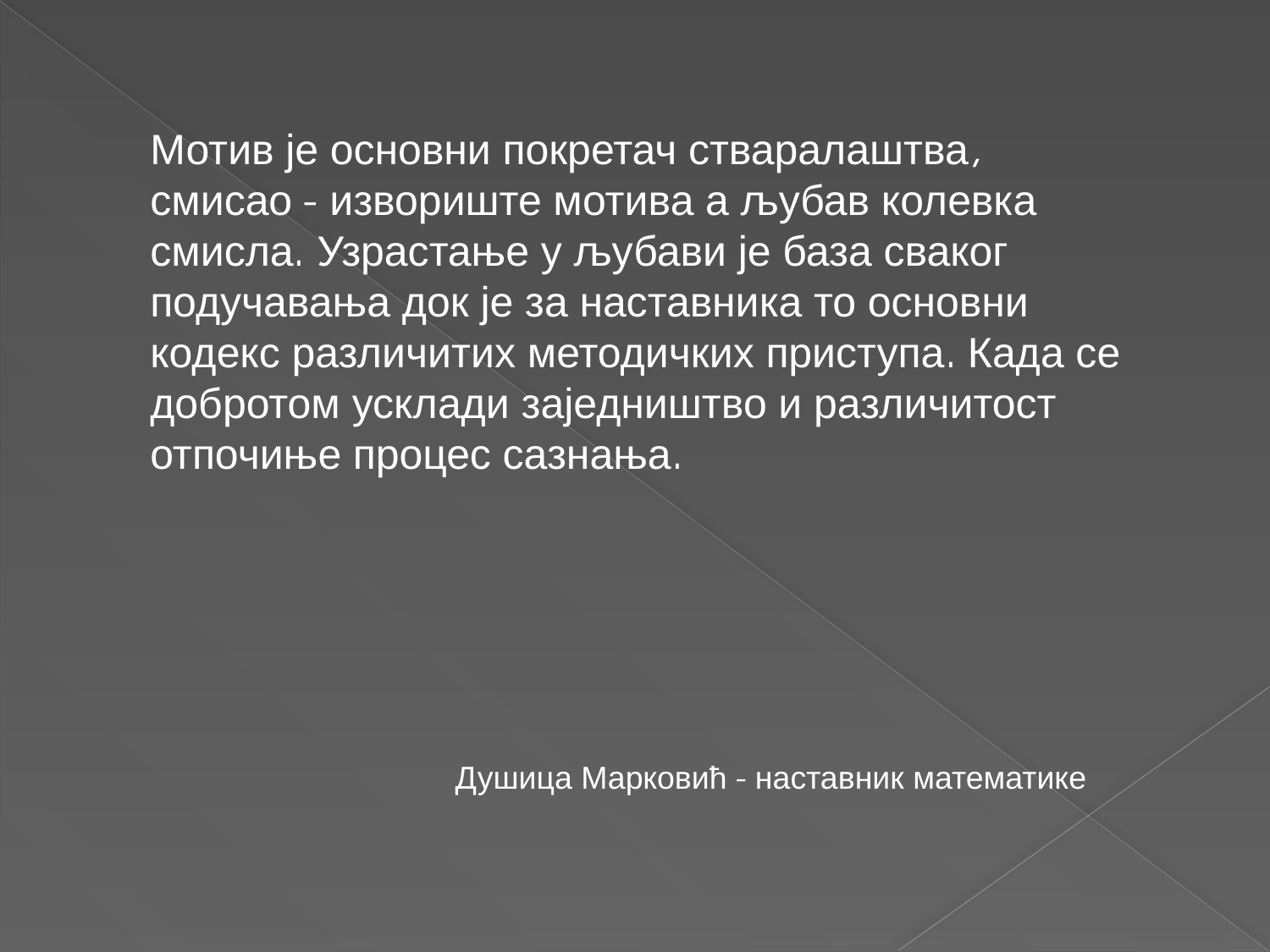

Мотив је основни покретач стваралаштва, смисао - извориште мотива а љубав колевка смисла. Узрастање у љубави је база сваког подучавања док је за наставника то основни кодекс различитих методичких приступа. Када се добротом усклади заједништво и различитост отпочиње процес сазнања.

 Душица Марковић - наставник математике
                                                                  dusicamarkovic33@hotmail.com